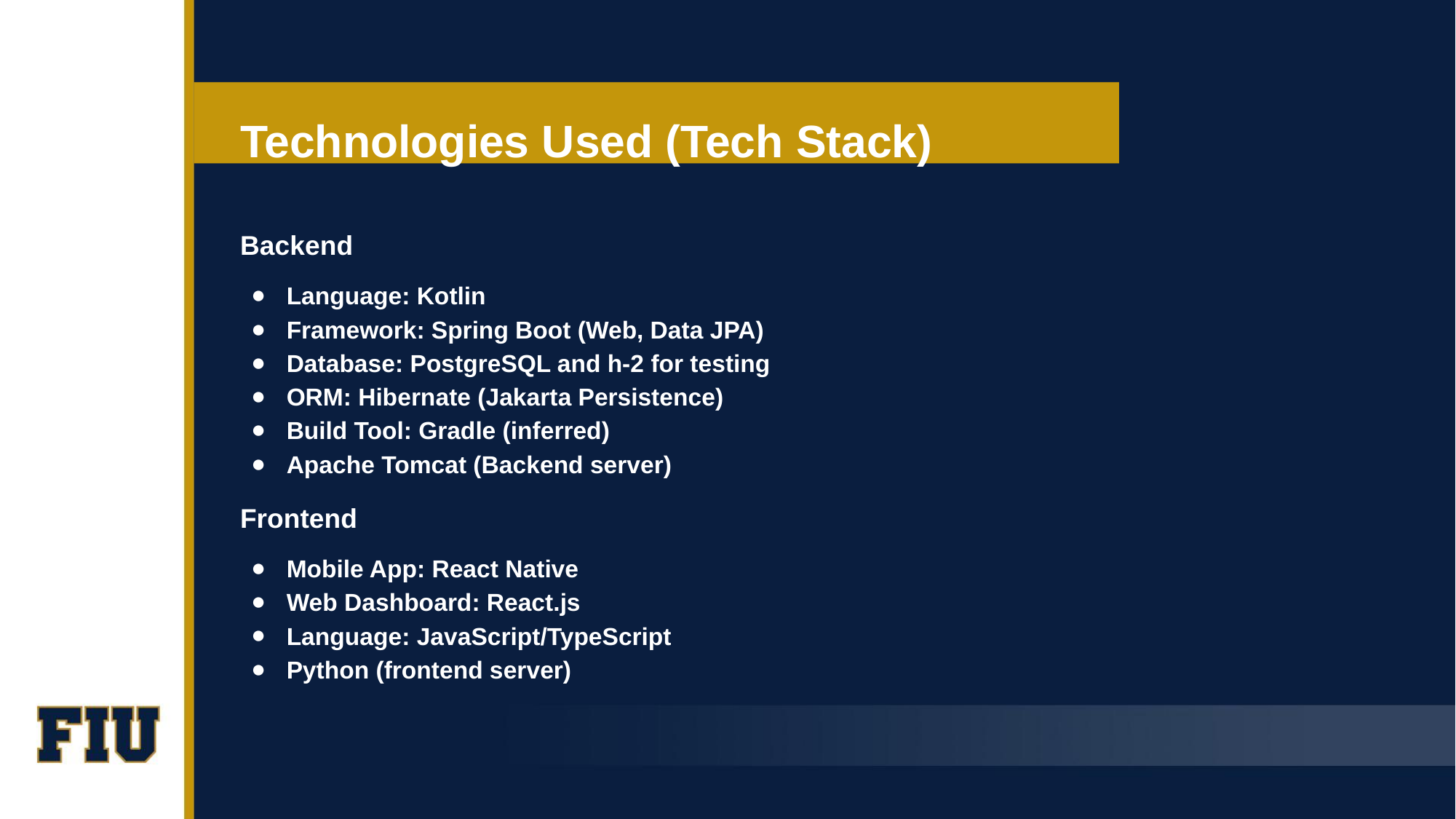

# Technologies Used (Tech Stack)

Backend
Language: Kotlin
Framework: Spring Boot (Web, Data JPA)
Database: PostgreSQL and h-2 for testing
ORM: Hibernate (Jakarta Persistence)
Build Tool: Gradle (inferred)
Apache Tomcat (Backend server)
Frontend
Mobile App: React Native
Web Dashboard: React.js
Language: JavaScript/TypeScript
Python (frontend server)